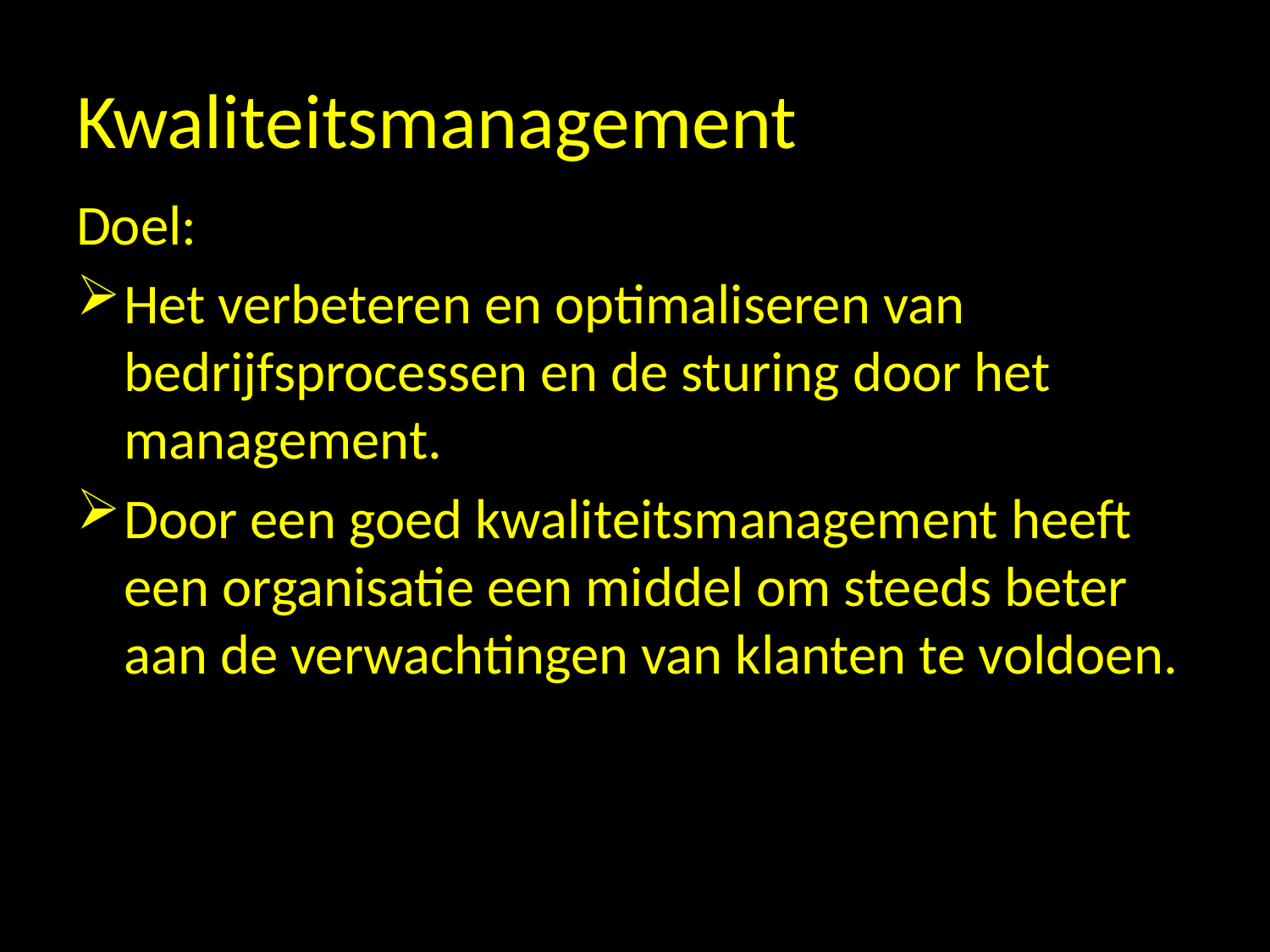

# Kwaliteitsmanagement
Doel:
Het verbeteren en optimaliseren van bedrijfsprocessen en de sturing door het management.
Door een goed kwaliteitsmanagement heeft een organisatie een middel om steeds beter aan de verwachtingen van klanten te voldoen.